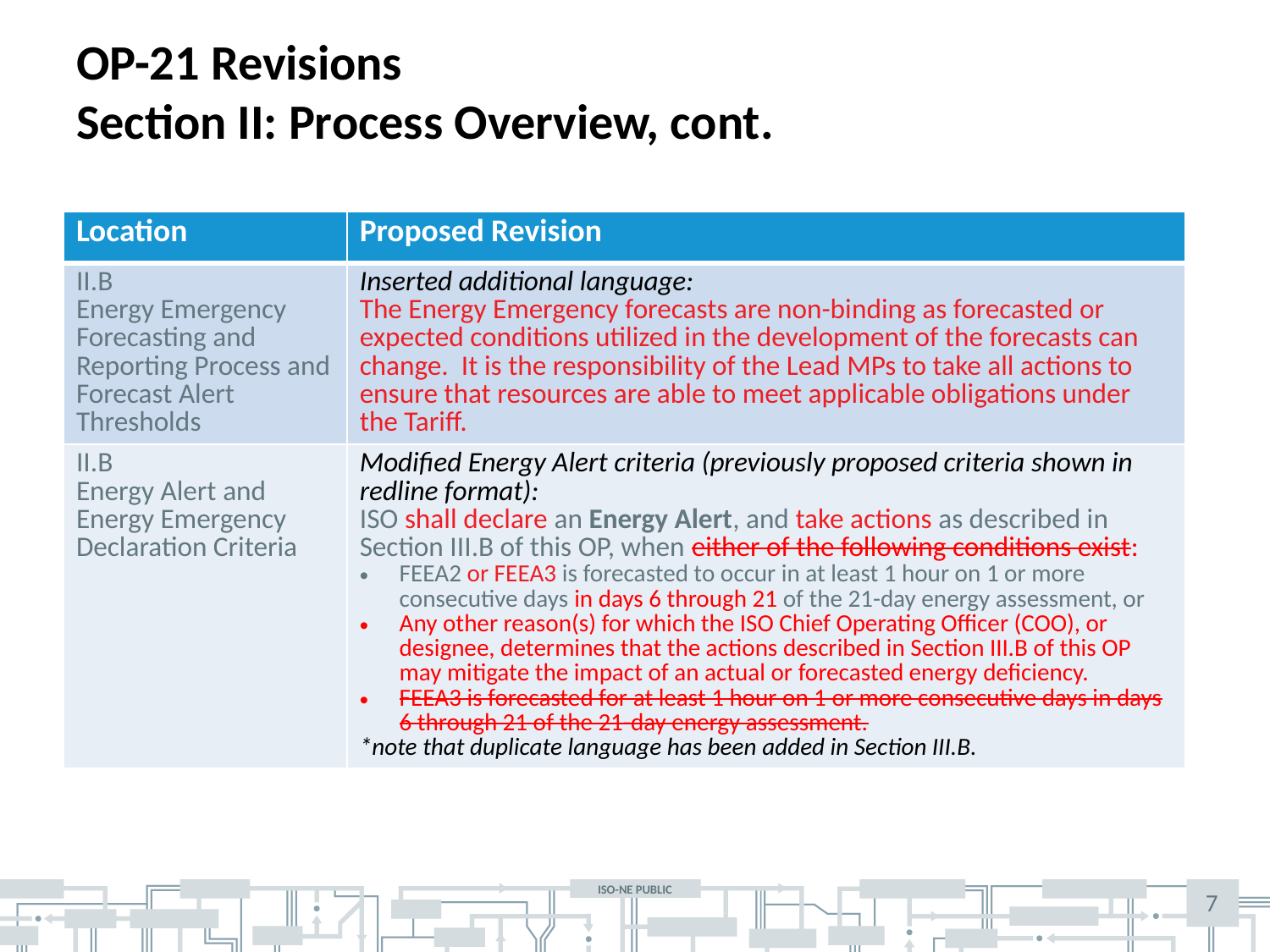

# OP-21 Revisions Section II: Process Overview, cont.
| Location | Proposed Revision |
| --- | --- |
| II.B Energy Emergency Forecasting and Reporting Process and Forecast Alert Thresholds | Inserted additional language: The Energy Emergency forecasts are non-binding as forecasted or expected conditions utilized in the development of the forecasts can change. It is the responsibility of the Lead MPs to take all actions to ensure that resources are able to meet applicable obligations under the Tariff. |
| II.B Energy Alert and Energy Emergency Declaration Criteria | Modified Energy Alert criteria (previously proposed criteria shown in redline format): ISO shall declare an Energy Alert, and take actions as described in Section III.B of this OP, when either of the following conditions exist: FEEA2 or FEEA3 is forecasted to occur in at least 1 hour on 1 or more consecutive days in days 6 through 21 of the 21-day energy assessment, or Any other reason(s) for which the ISO Chief Operating Officer (COO), or designee, determines that the actions described in Section III.B of this OP may mitigate the impact of an actual or forecasted energy deficiency. FEEA3 is forecasted for at least 1 hour on 1 or more consecutive days in days 6 through 21 of the 21-day energy assessment. \*note that duplicate language has been added in Section III.B. |
7